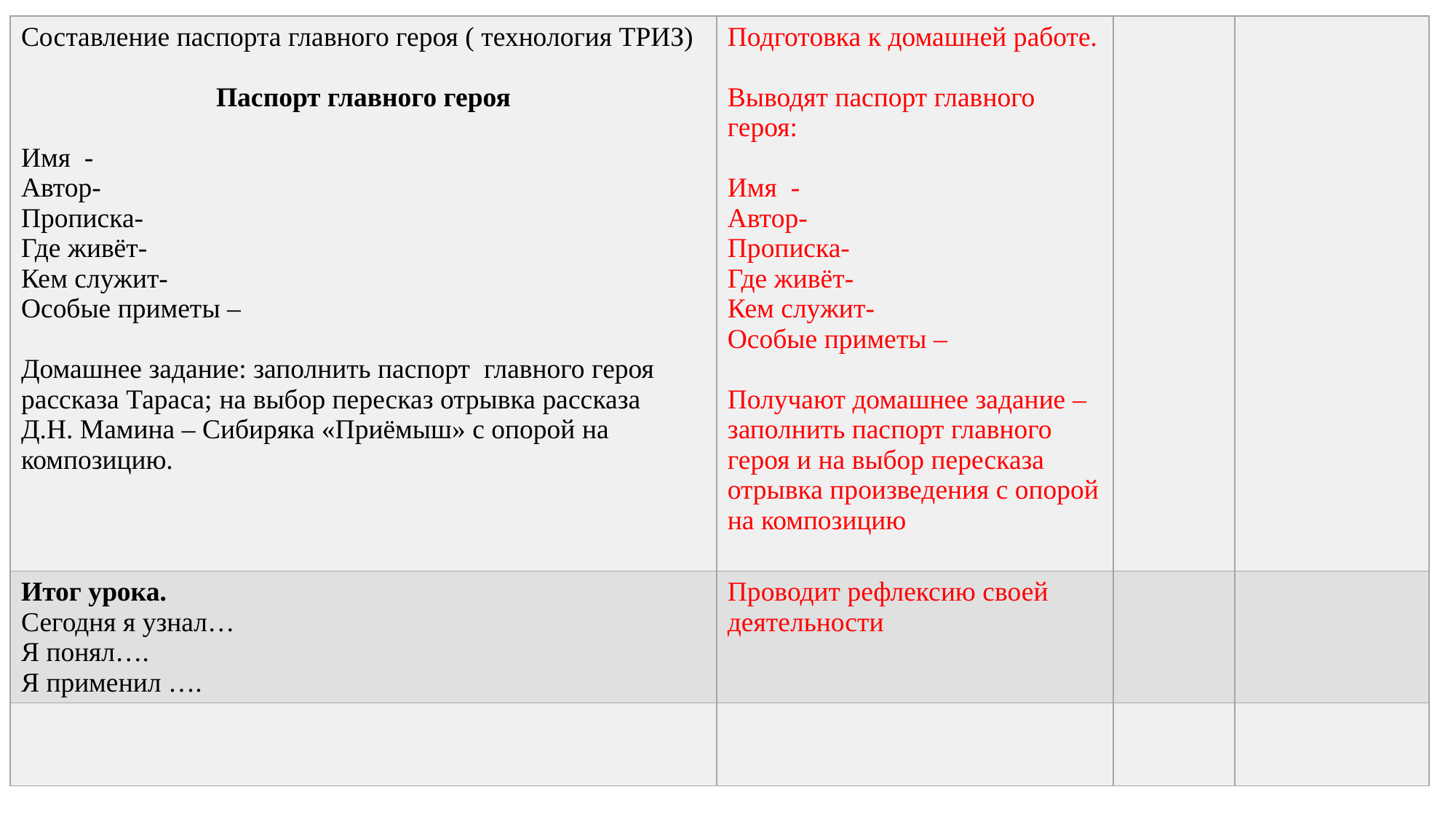

| Составление паспорта главного героя ( технология ТРИЗ) Паспорт главного героя Имя - Автор- Прописка- Где живёт- Кем служит- Особые приметы – Домашнее задание: заполнить паспорт главного героя рассказа Тараса; на выбор пересказ отрывка рассказа Д.Н. Мамина – Сибиряка «Приёмыш» с опорой на композицию. | Подготовка к домашней работе. Выводят паспорт главного героя: Имя - Автор- Прописка- Где живёт- Кем служит- Особые приметы –   Получают домашнее задание – заполнить паспорт главного героя и на выбор пересказа отрывка произведения с опорой на композицию |  |  |
| --- | --- | --- | --- |
| Итог урока. Сегодня я узнал… Я понял…. Я применил …. | Проводит рефлексию своей деятельности |  |  |
|  |  |  |  |